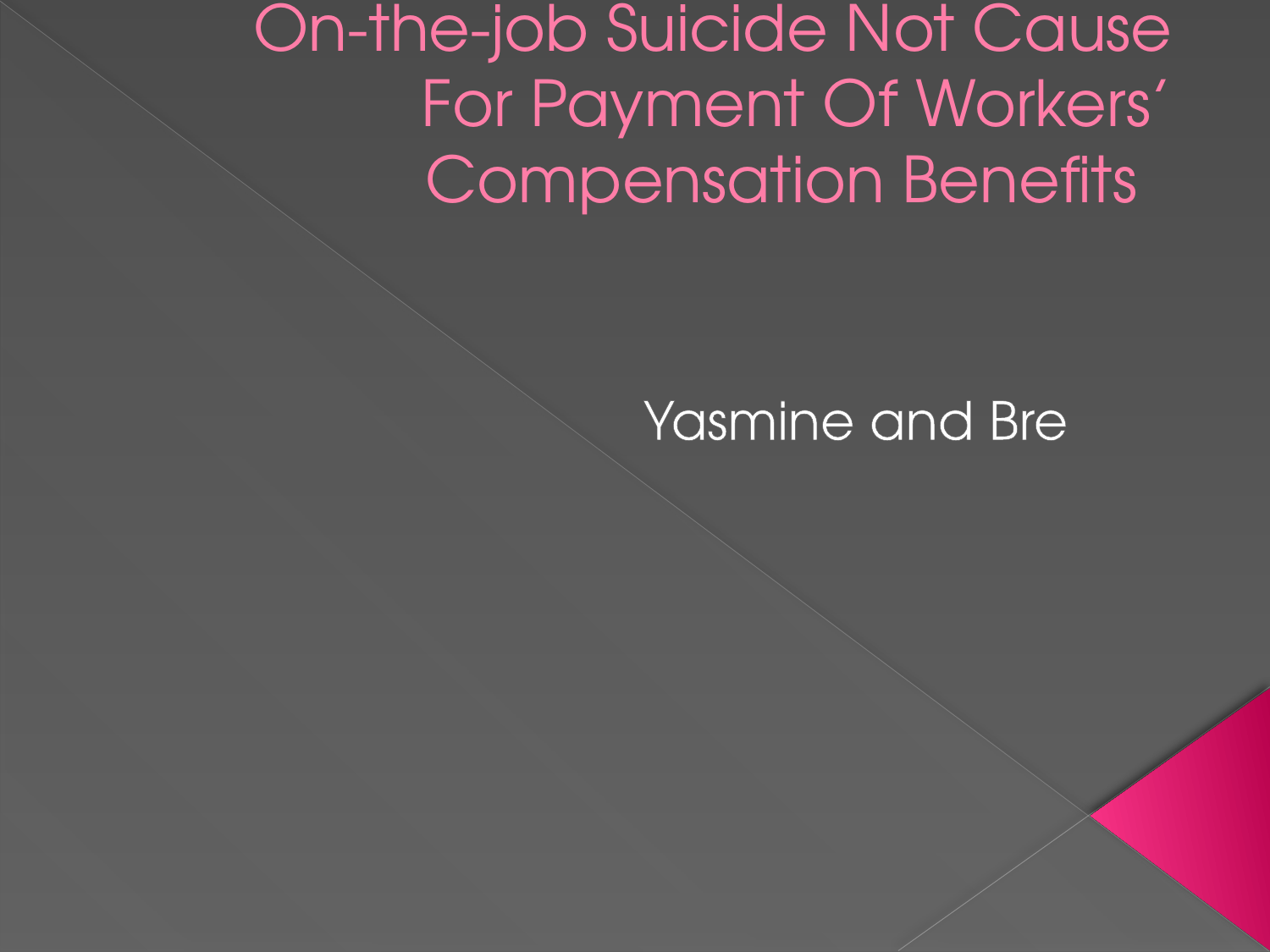

# On-the-job Suicide Not Cause For Payment Of Workers’ Compensation Benefits
Yasmine and Bre